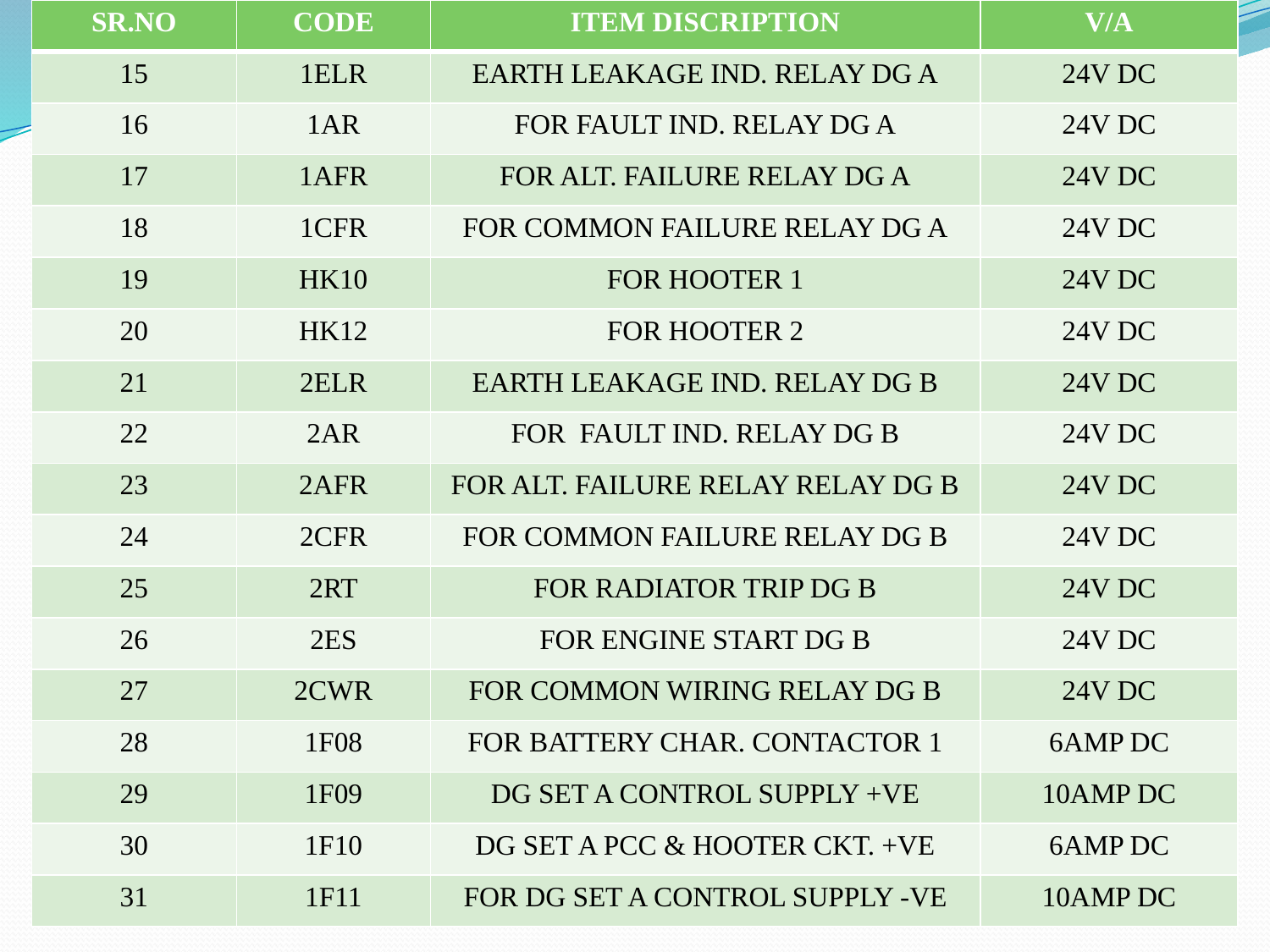

| SR.NO | CODE | ITEM DISCRIPTION | V/A |
| --- | --- | --- | --- |
| 15 | 1ELR | EARTH LEAKAGE IND. RELAY DG A | 24V DC |
| 16 | 1AR | FOR FAULT IND. RELAY DG A | 24V DC |
| 17 | 1AFR | FOR ALT. FAILURE RELAY DG A | 24V DC |
| 18 | 1CFR | FOR COMMON FAILURE RELAY DG A | 24V DC |
| 19 | HK10 | FOR HOOTER 1 | 24V DC |
| 20 | HK12 | FOR HOOTER 2 | 24V DC |
| 21 | 2ELR | EARTH LEAKAGE IND. RELAY DG B | 24V DC |
| 22 | 2AR | FOR FAULT IND. RELAY DG B | 24V DC |
| 23 | 2AFR | FOR ALT. FAILURE RELAY RELAY DG B | 24V DC |
| 24 | 2CFR | FOR COMMON FAILURE RELAY DG B | 24V DC |
| 25 | 2RT | FOR RADIATOR TRIP DG B | 24V DC |
| 26 | 2ES | FOR ENGINE START DG B | 24V DC |
| 27 | 2CWR | FOR COMMON WIRING RELAY DG B | 24V DC |
| 28 | 1F08 | FOR BATTERY CHAR. CONTACTOR 1 | 6AMP DC |
| 29 | 1F09 | DG SET A CONTROL SUPPLY +VE | 10AMP DC |
| 30 | 1F10 | DG SET A PCC & HOOTER CKT. +VE | 6AMP DC |
| 31 | 1F11 | FOR DG SET A CONTROL SUPPLY -VE | 10AMP DC |